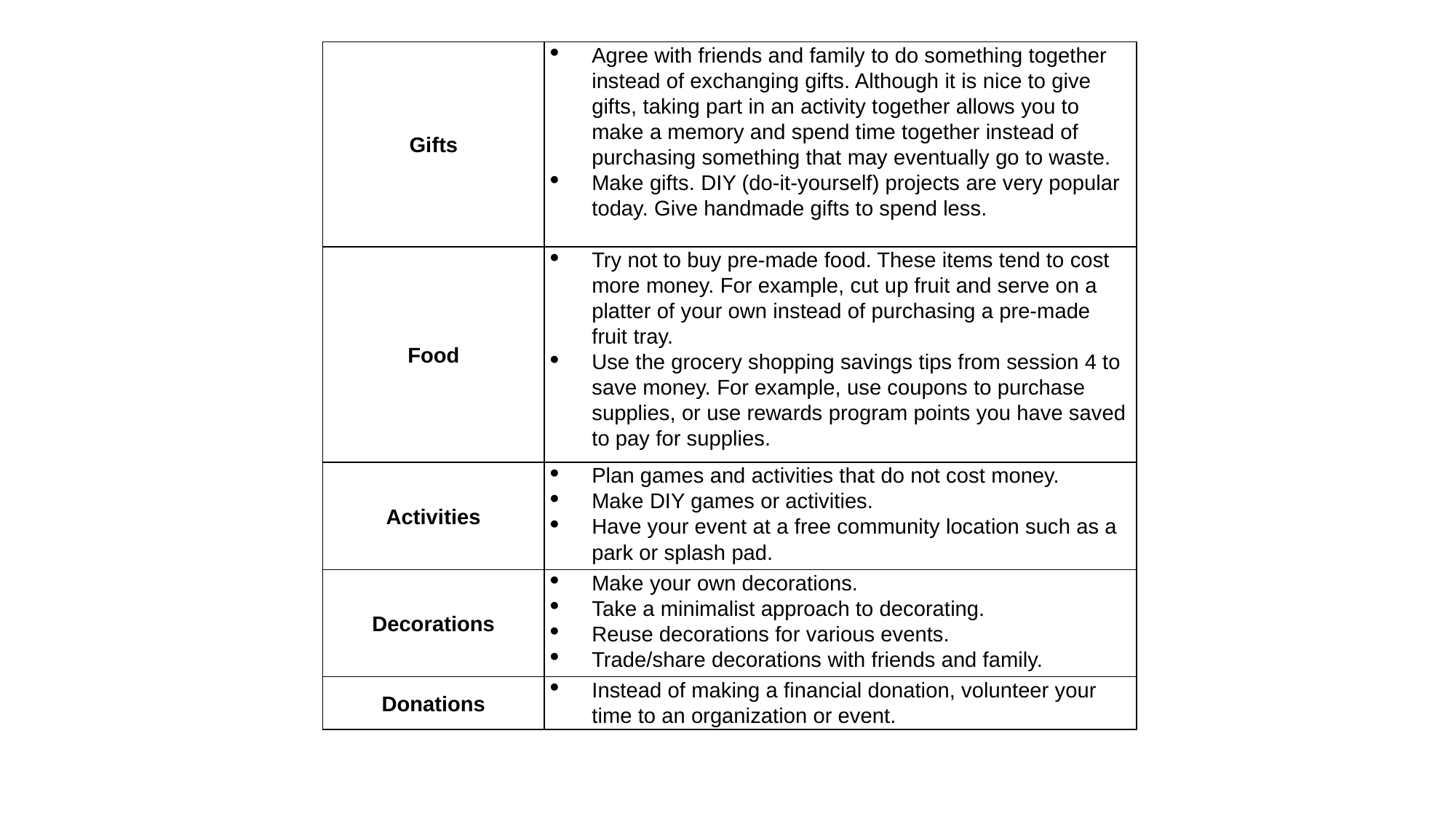

| Gifts | Agree with friends and family to do something together instead of exchanging gifts. Although it is nice to give gifts, taking part in an activity together allows you to make a memory and spend time together instead of purchasing something that may eventually go to waste. Make gifts. DIY (do-it-yourself) projects are very popular today. Give handmade gifts to spend less. |
| --- | --- |
| Food | Try not to buy pre-made food. These items tend to cost more money. For example, cut up fruit and serve on a platter of your own instead of purchasing a pre-made fruit tray. Use the grocery shopping savings tips from session 4 to save money. For example, use coupons to purchase supplies, or use rewards program points you have saved to pay for supplies. |
| Activities | Plan games and activities that do not cost money. Make DIY games or activities. Have your event at a free community location such as a park or splash pad. |
| Decorations | Make your own decorations. Take a minimalist approach to decorating. Reuse decorations for various events. Trade/share decorations with friends and family. |
| Donations | Instead of making a financial donation, volunteer your time to an organization or event. |